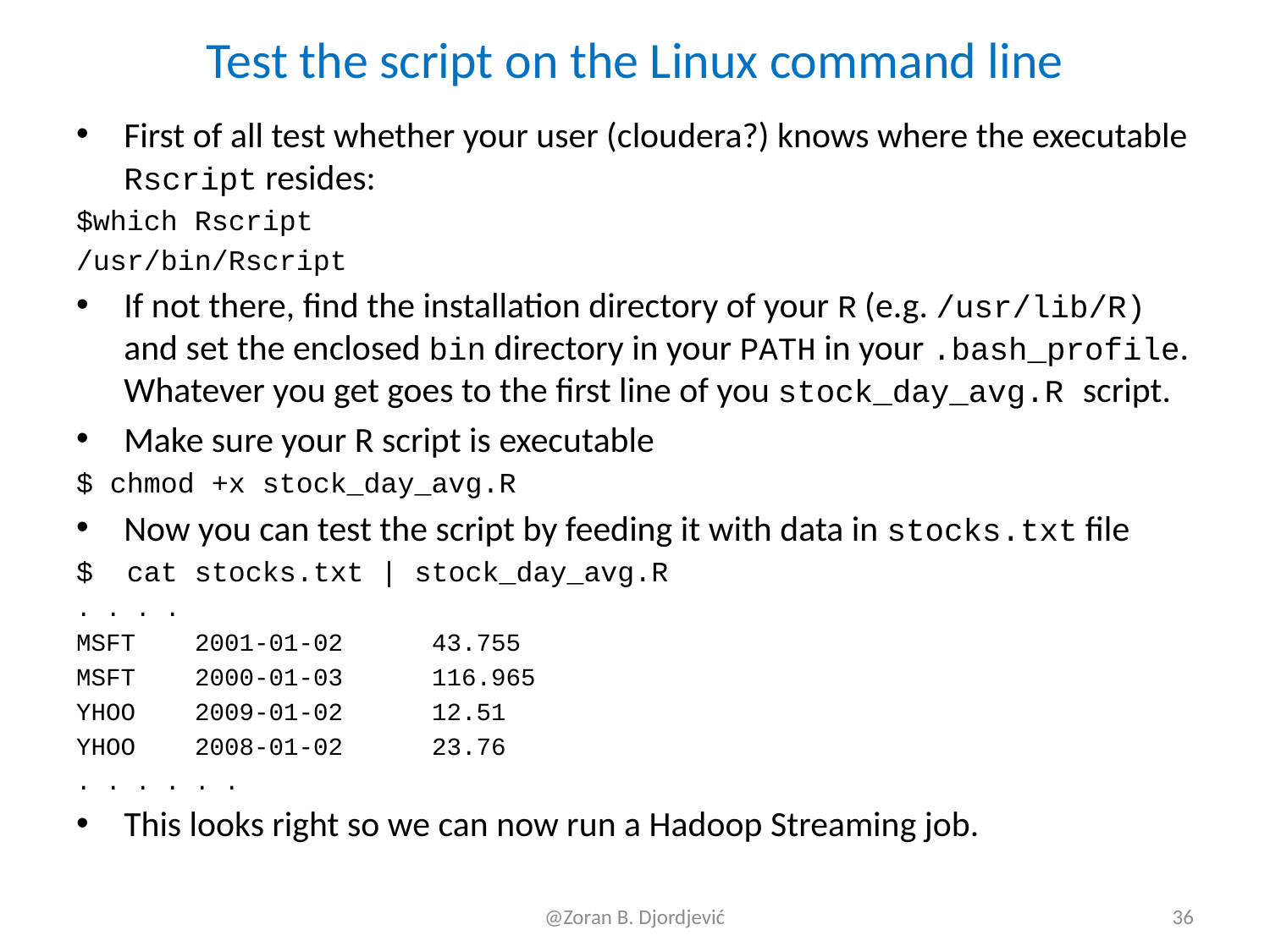

# Test the script on the Linux command line
First of all test whether your user (cloudera?) knows where the executable Rscript resides:
$which Rscript
/usr/bin/Rscript
If not there, find the installation directory of your R (e.g. /usr/lib/R) and set the enclosed bin directory in your PATH in your .bash_profile. Whatever you get goes to the first line of you stock_day_avg.R script.
Make sure your R script is executable
$ chmod +x stock_day_avg.R
Now you can test the script by feeding it with data in stocks.txt file
$  cat stocks.txt | stock_day_avg.R
. . . .
MSFT    2001-01-02      43.755
MSFT    2000-01-03      116.965
YHOO    2009-01-02      12.51
YHOO    2008-01-02      23.76
. . . . . .
This looks right so we can now run a Hadoop Streaming job.
@Zoran B. Djordjević
36